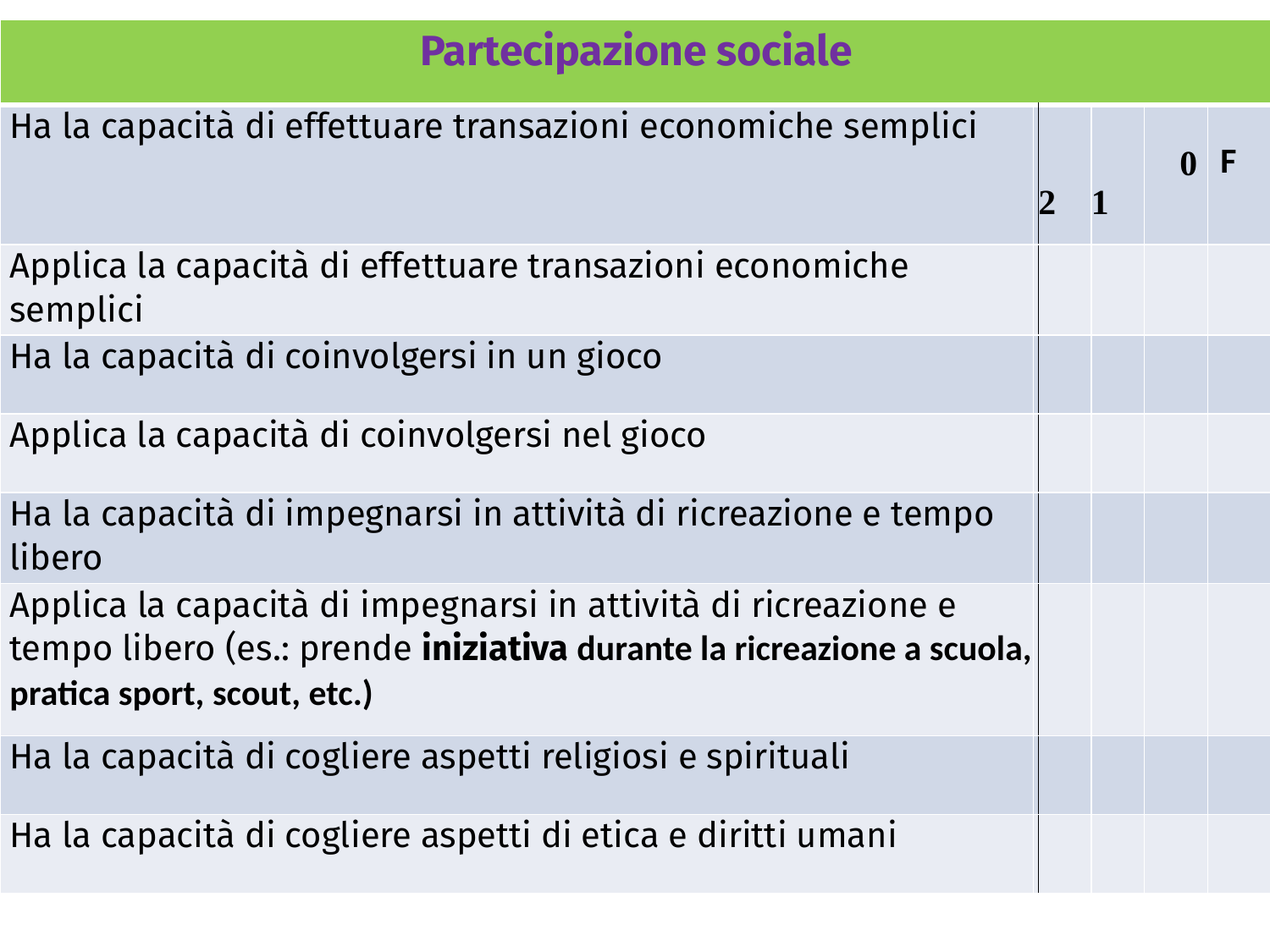

| Partecipazione sociale |  |  |  |  |  |
| --- | --- | --- | --- | --- | --- |
| Ha la capacità di effettuare transazioni economiche semplici |  | 2 | 1 | 0 | F |
| Applica la capacità di effettuare transazioni economiche semplici |  |  |  |  |  |
| Ha la capacità di coinvolgersi in un gioco |  |  |  |  |  |
| Applica la capacità di coinvolgersi nel gioco |  |  |  |  |  |
| Ha la capacità di impegnarsi in attività di ricreazione e tempo libero |  |  |  |  |  |
| Applica la capacità di impegnarsi in attività di ricreazione e tempo libero (es.: prende iniziativa durante la ricreazione a scuola, pratica sport, scout, etc.) |  |  |  |  |  |
| Ha la capacità di cogliere aspetti religiosi e spirituali |  |  |  |  |  |
| Ha la capacità di cogliere aspetti di etica e diritti umani |  |  |  |  |  |
#